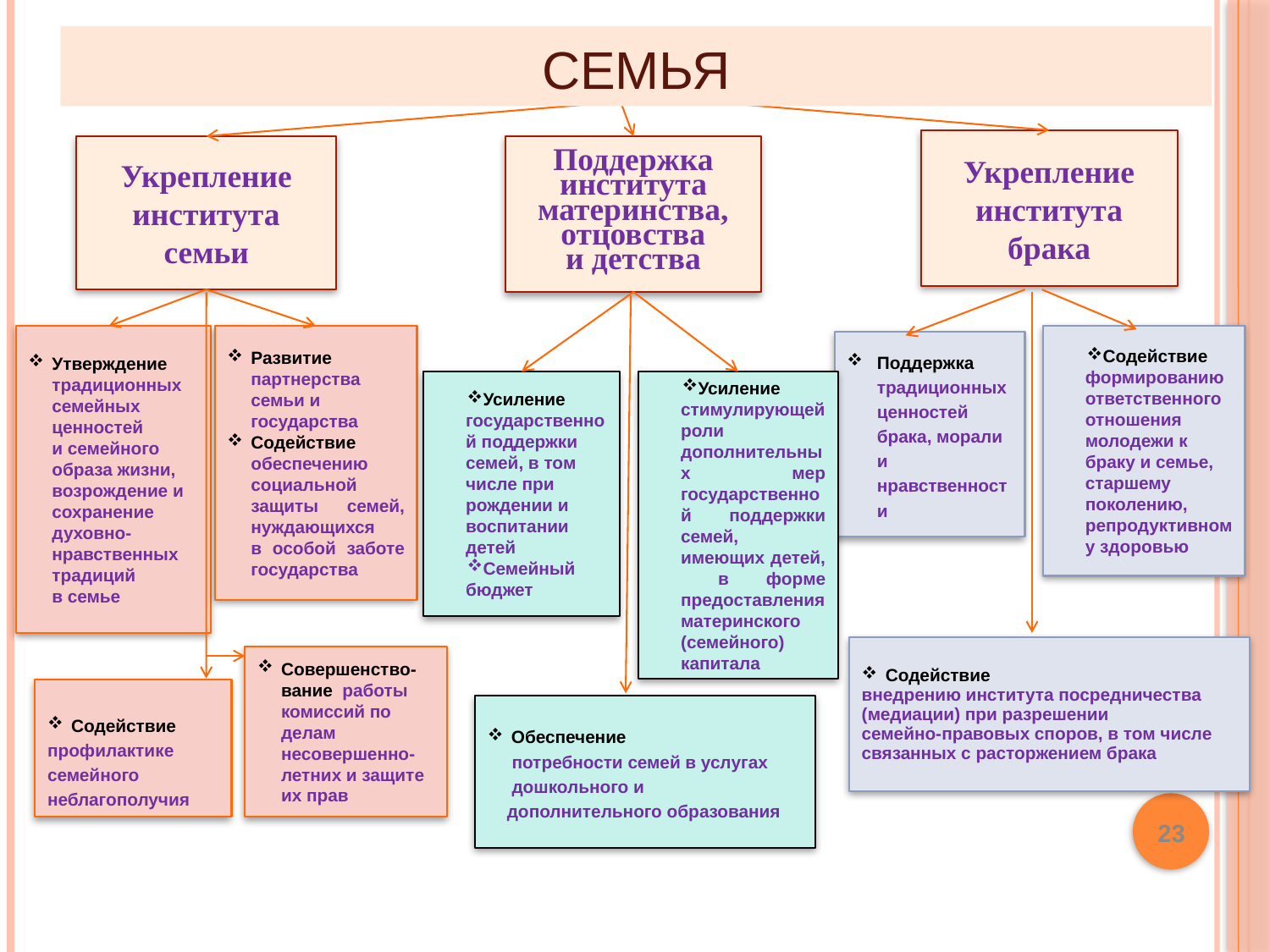

семья
Укрепление института брака
Укрепление института семьи
Поддержка института материнства, отцовства
и детства
Утверждение традиционных семейных ценностей
и семейного образа жизни, возрождение и сохранение духовно-нравственных традиций
в семье
Содействие формированию ответственного отношения молодежи к браку и семье,
старшему поколению, репродуктивному здоровью
Развитие партнерства семьи и государства
Содействие обеспечению социальной защиты семей, нуждающихся
в особой заботе государства
Поддержка традиционных ценностей брака, морали и нравственности
Усиление стимулирующей роли дополнительных мер государственной поддержки семей, имеющих детей,  в форме предоставления материнского (семейного) капитала
Усиление государственной поддержки семей, в том числе при рождении и воспитании детей
Семейный бюджет
Содействие
внедрению института посредничества (медиации) при разрешении
семейно-правовых споров, в том числе связанных с расторжением брака
Совершенство-вание  работы комиссий по делам несовершенно-летних и защите их прав

Содействие
профилактике семейного неблагополучия
Обеспечение
     потребности семей в услугах
     дошкольного и
    дополнительного образования
23